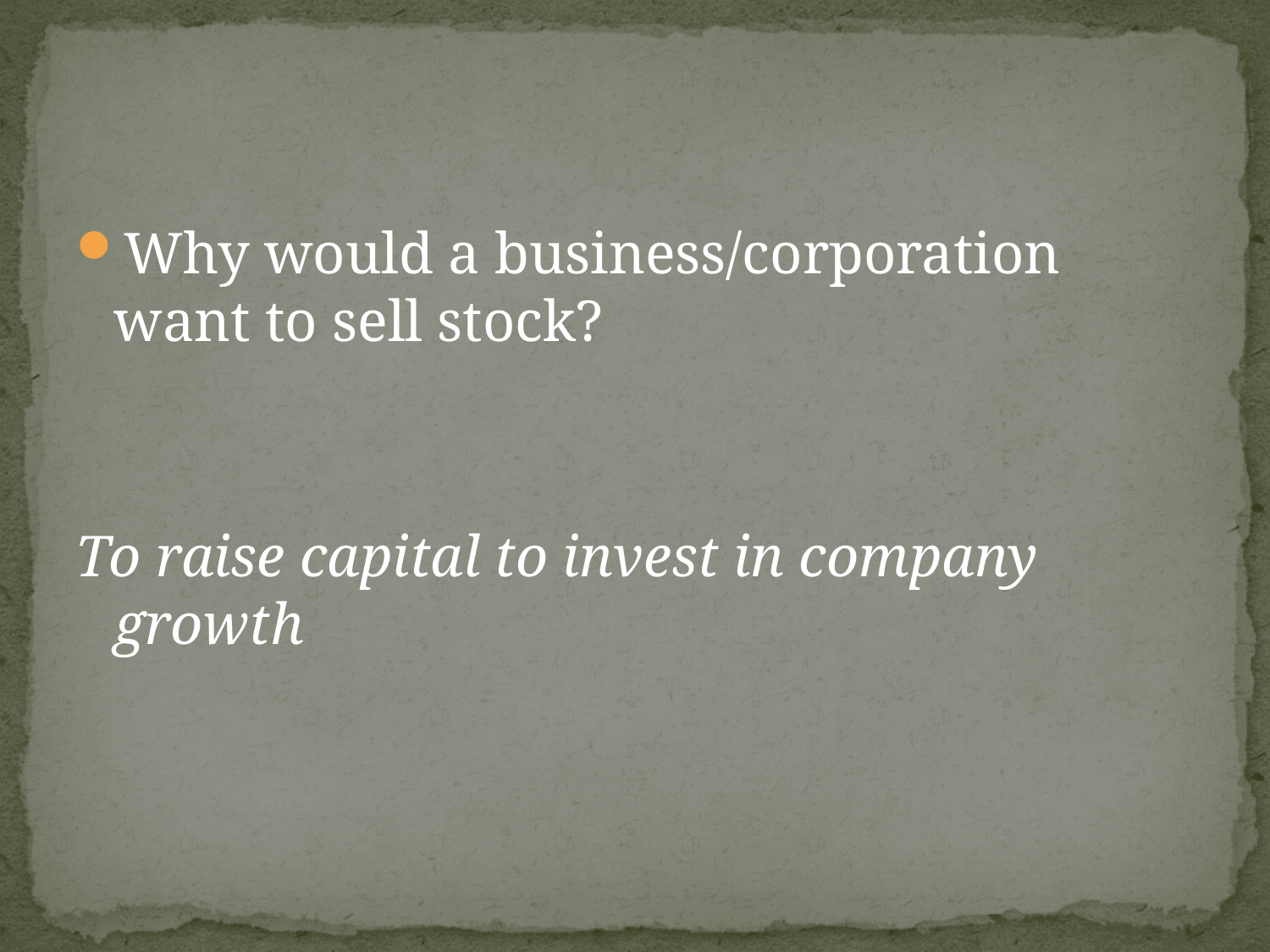

#
Why would a business/corporation want to sell stock?

To raise capital to invest in company growth